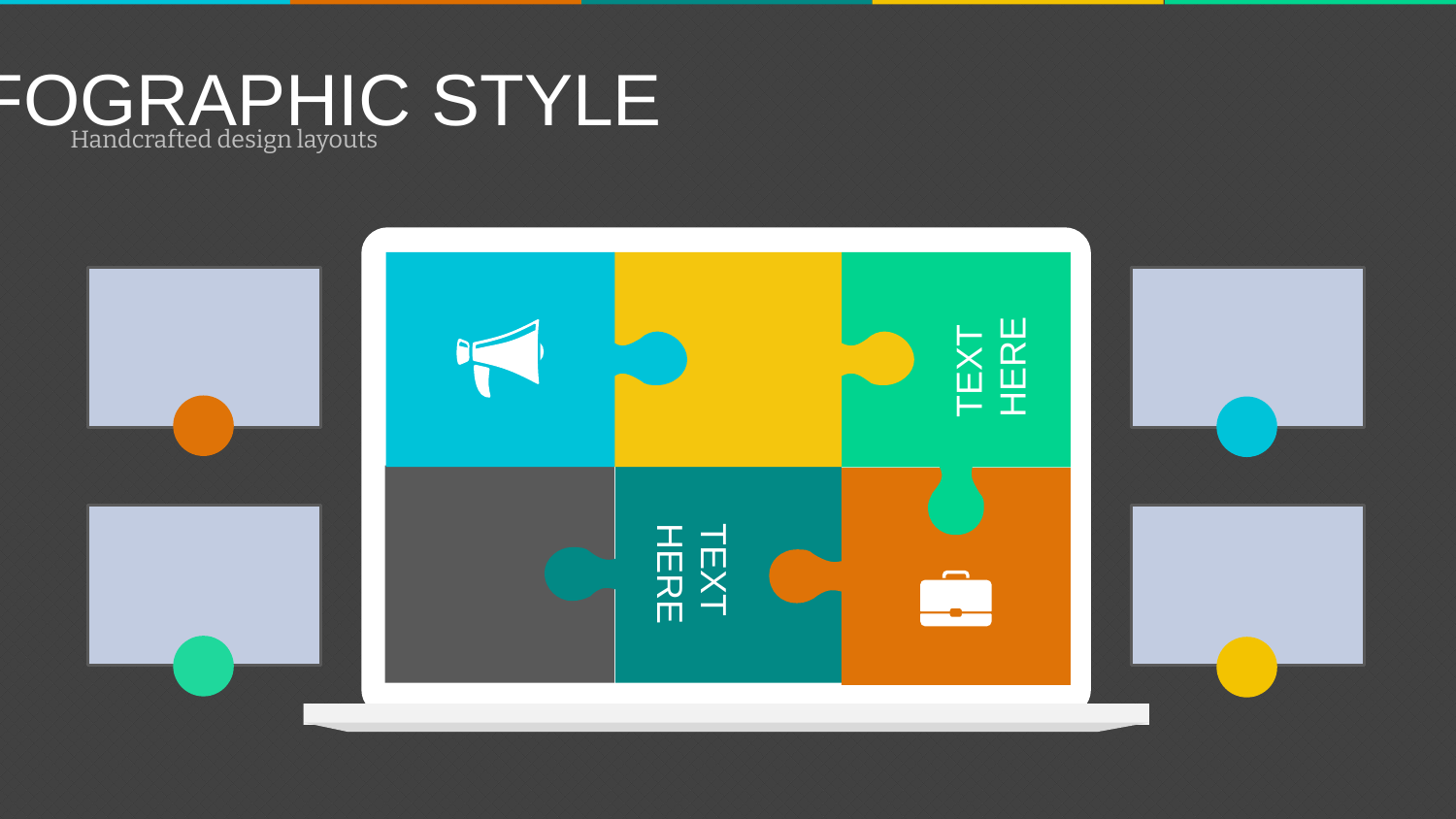

INFOGRAPHIC STYLE
Handcrafted design layouts

TEXT HERE

TEXT HERE